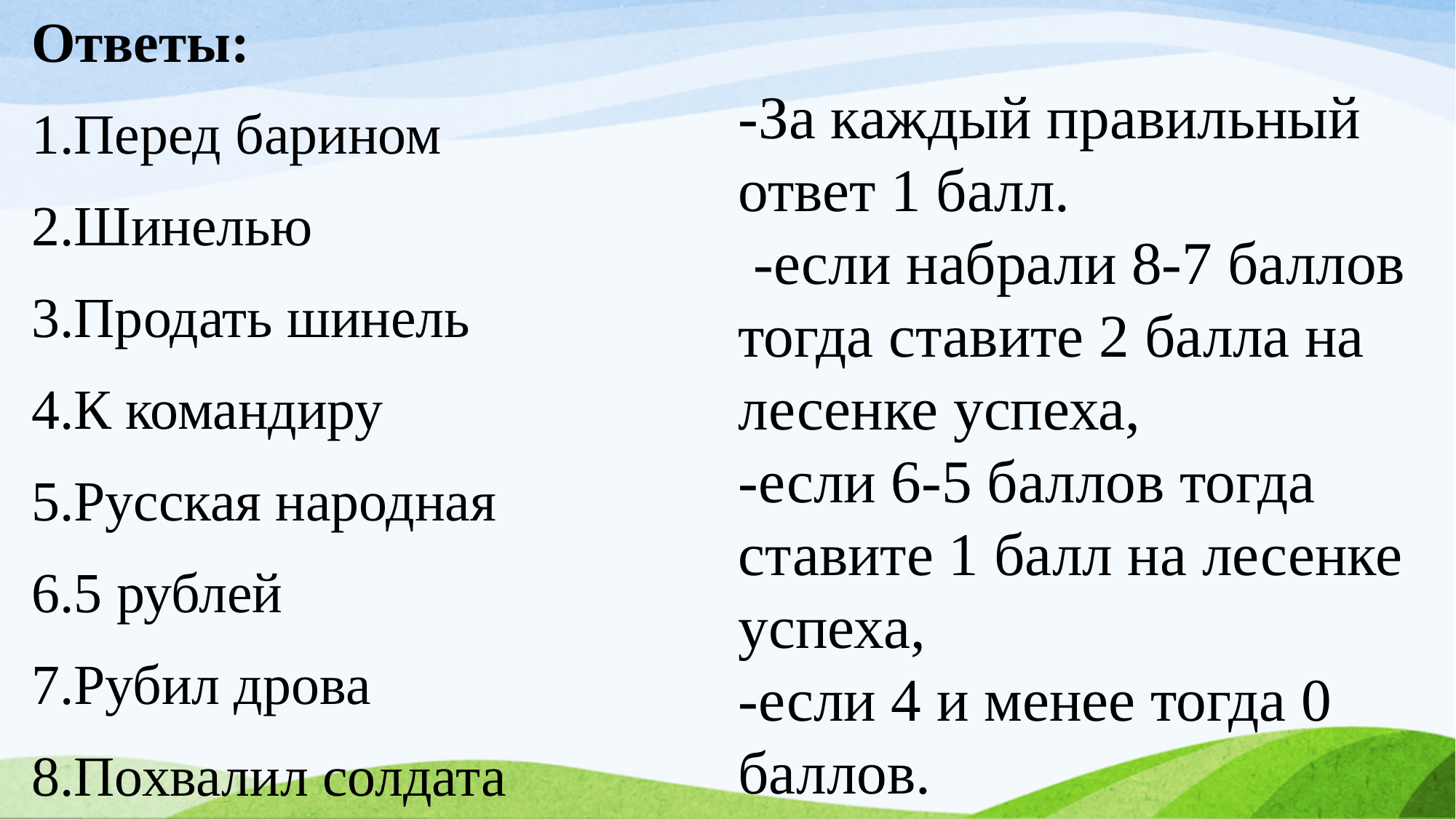

Ответы:
1.Перед барином
2.Шинелью
3.Продать шинель
4.К командиру
5.Русская народная
6.5 рублей
7.Рубил дрова
8.Похвалил солдата

-За каждый правильный ответ 1 балл.
 -если набрали 8-7 баллов тогда ставите 2 балла на лесенке успеха,
-если 6-5 баллов тогда ставите 1 балл на лесенке успеха,
-если 4 и менее тогда 0 баллов.